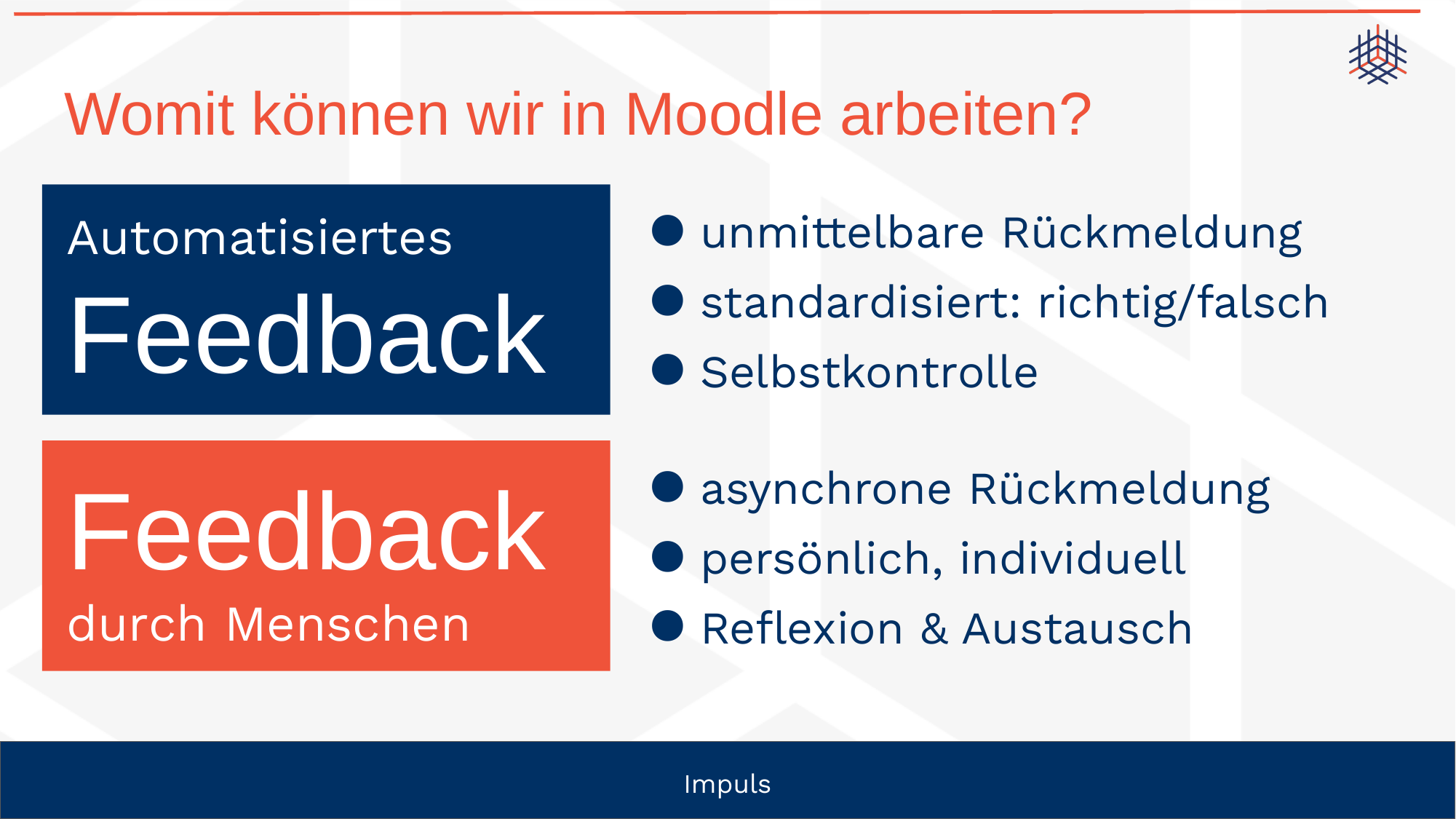

# Womit können wir in Moodle arbeiten?
Automatisiertes
Feedback
unmittelbare Rückmeldung
standardisiert: richtig/falsch
Selbstkontrolle
Feedback
durch Menschen
asynchrone Rückmeldung
persönlich, individuell
Reflexion & Austausch
Impuls